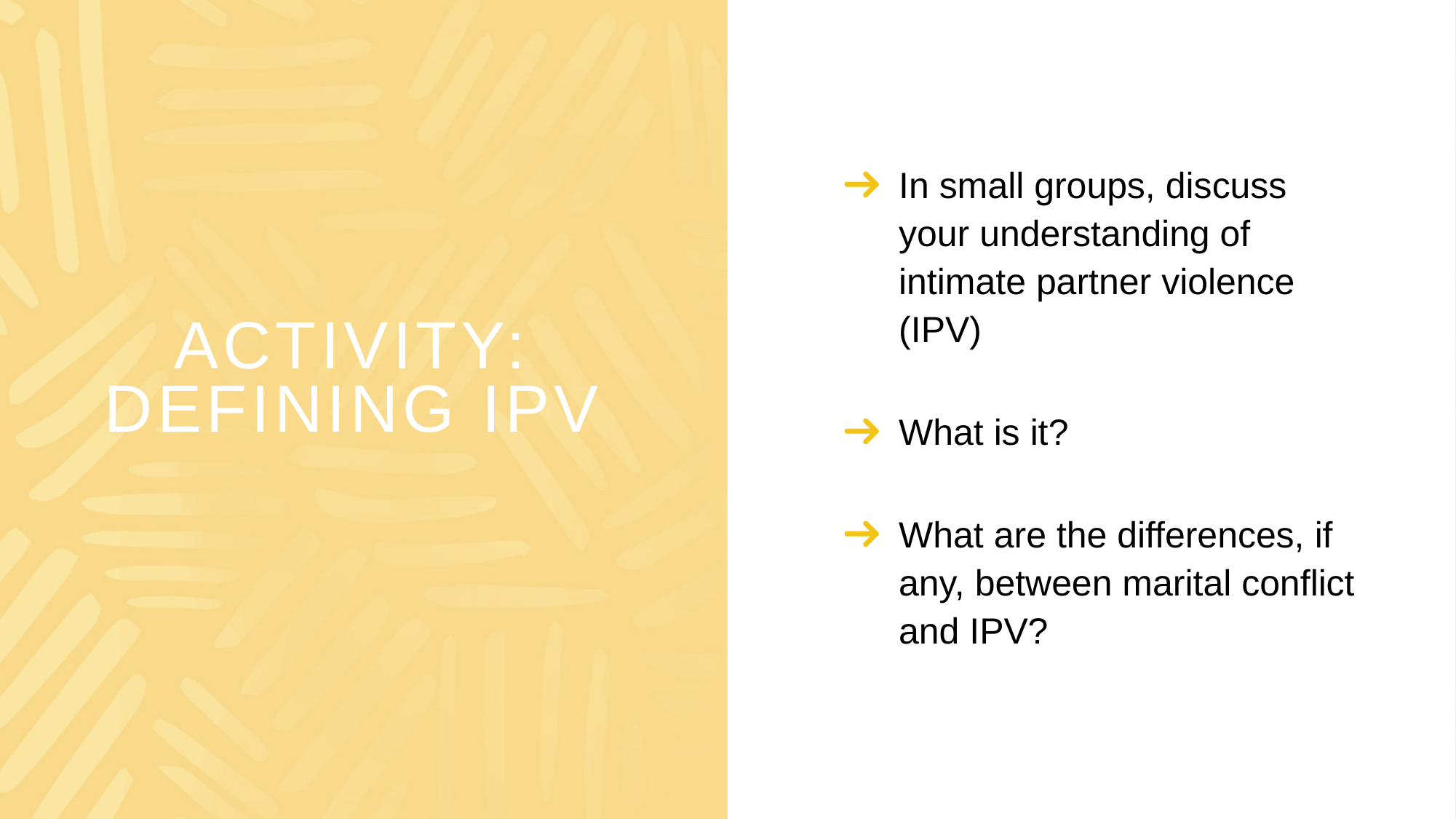

In small groups, discuss your understanding of intimate partner violence (IPV)
What is it?
What are the differences, if any, between marital conflict and IPV?
# Activity: Defining ipv